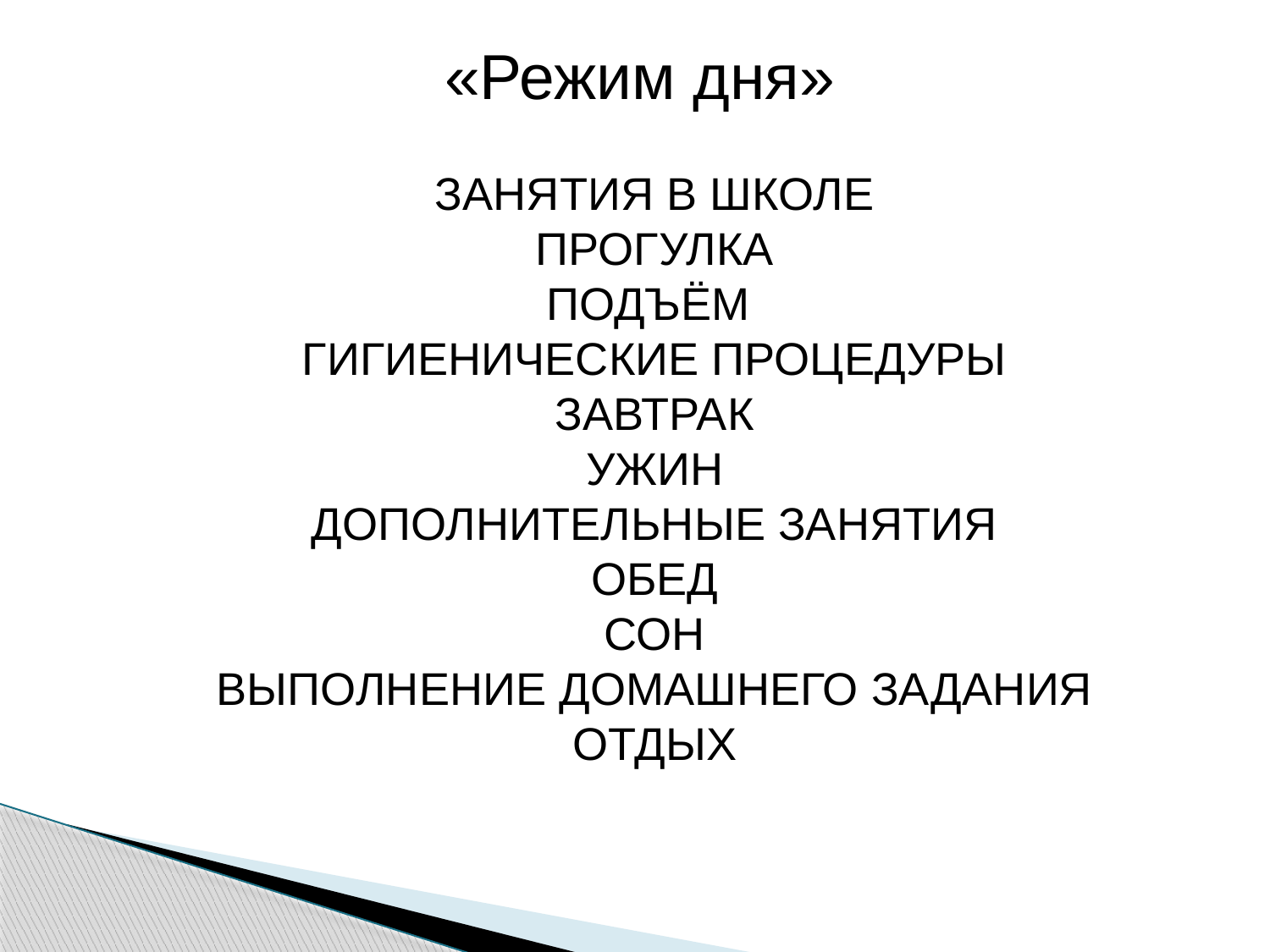

«Режим дня»
ЗАНЯТИЯ В ШКОЛЕ
ПРОГУЛКА
ПОДЪЁМ
ГИГИЕНИЧЕСКИЕ ПРОЦЕДУРЫ
ЗАВТРАК
УЖИН
ДОПОЛНИТЕЛЬНЫЕ ЗАНЯТИЯ
ОБЕД
СОН
ВЫПОЛНЕНИЕ ДОМАШНЕГО ЗАДАНИЯ
ОТДЫХ